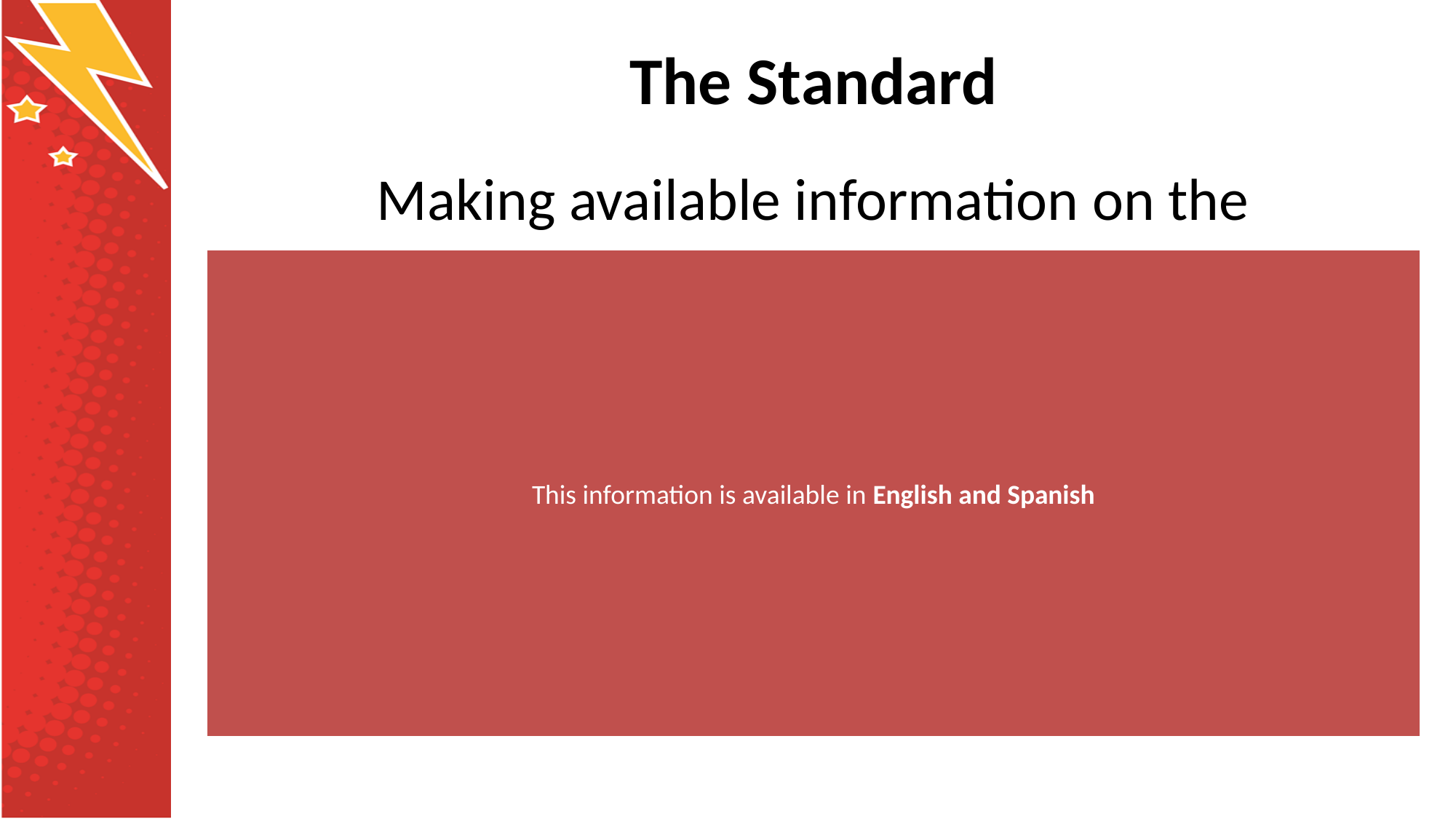

The Standard
# Making available information on the dangers of second and thirdhand smoke.
This information is available in English and Spanish